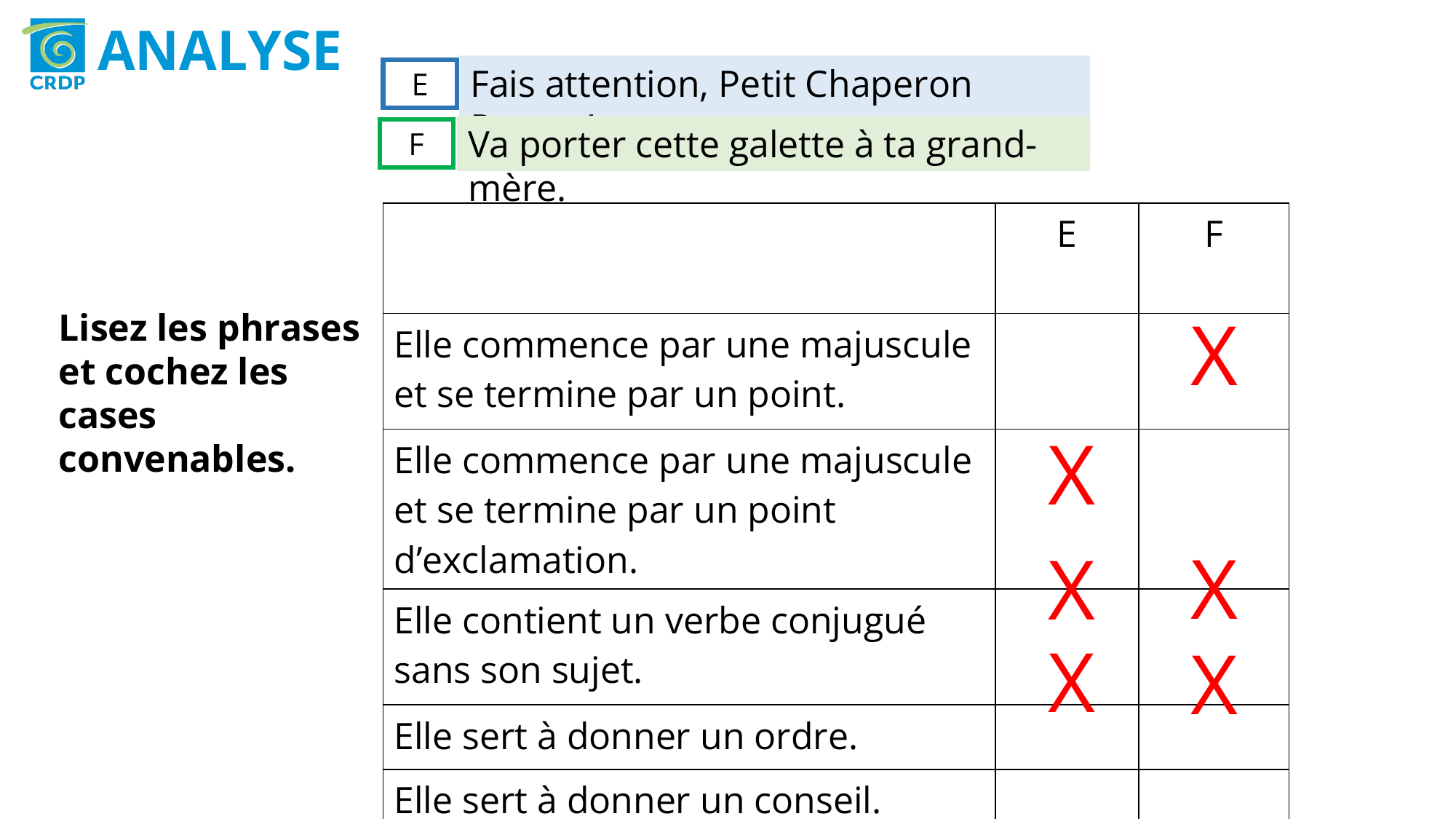

ANALYSE

Fais attention, Petit Chaperon Rouge !
E
Va porter cette galette à ta grand-mère.
F
|  | E | F |
| --- | --- | --- |
| Elle commence par une majuscule et se termine par un point. |  |  |
| Elle commence par une majuscule et se termine par un point d’exclamation. |  |  |
| Elle contient un verbe conjugué sans son sujet. |  |  |
| Elle sert à donner un ordre. |  |  |
| Elle sert à donner un conseil. |  |  |
X
Lisez les phrases et cochez les cases convenables.
X
X
X
X
X